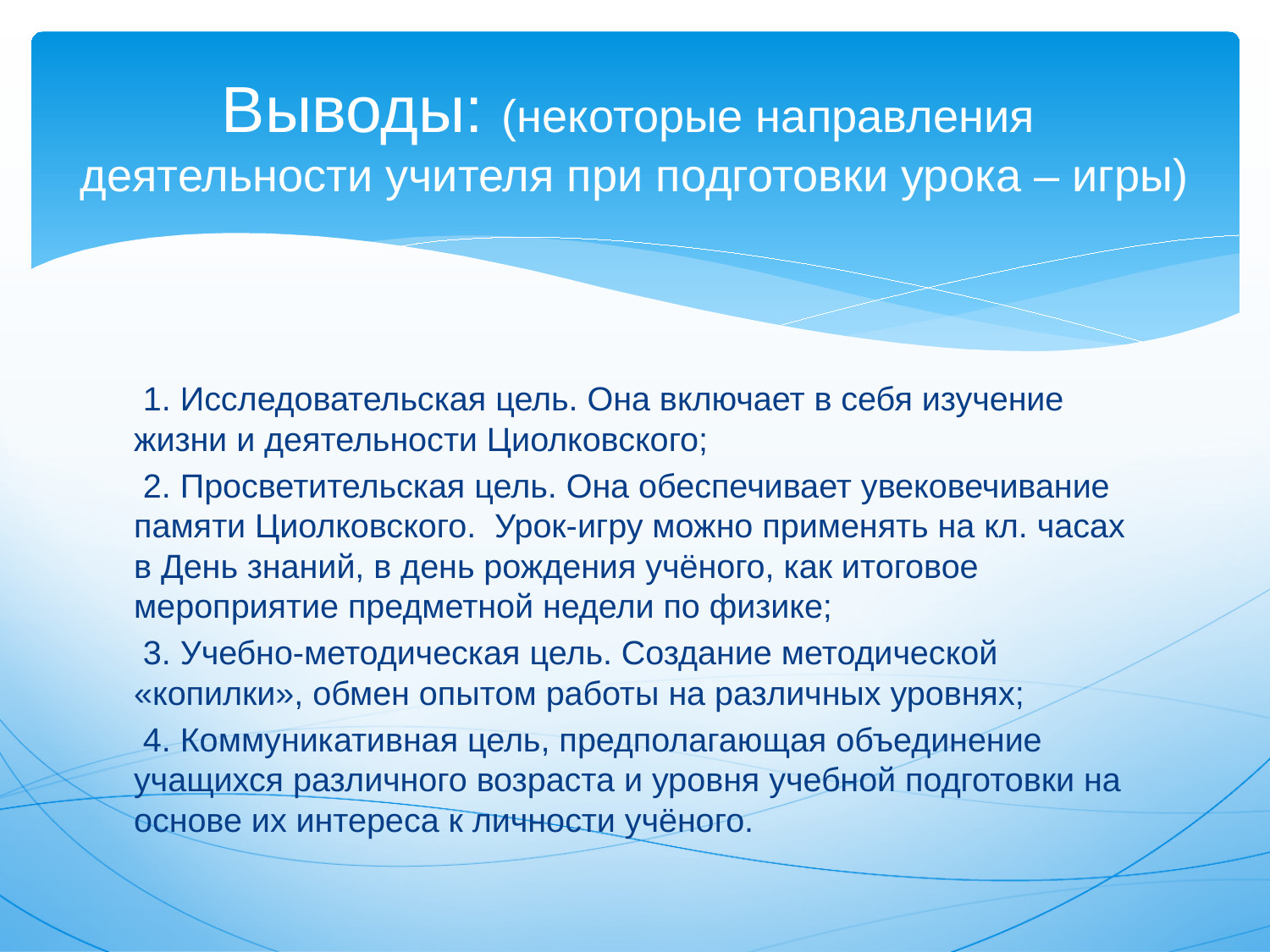

# Выводы: (некоторые направления  деятельности учителя при подготовки урока – игры)
 1. Исследовательская цель. Она включает в себя изучение жизни и деятельности Циолковского;
 2. Просветительская цель. Она обеспечивает увековечивание памяти Циолковского.  Урок-игру можно применять на кл. часах в День знаний, в день рождения учёного, как итоговое мероприятие предметной недели по физике;
 3. Учебно-методическая цель. Создание методической «копилки», обмен опытом работы на различных уровнях;
 4. Коммуникативная цель, предполагающая объединение учащихся различного возраста и уровня учебной подготовки на основе их интереса к личности учёного.